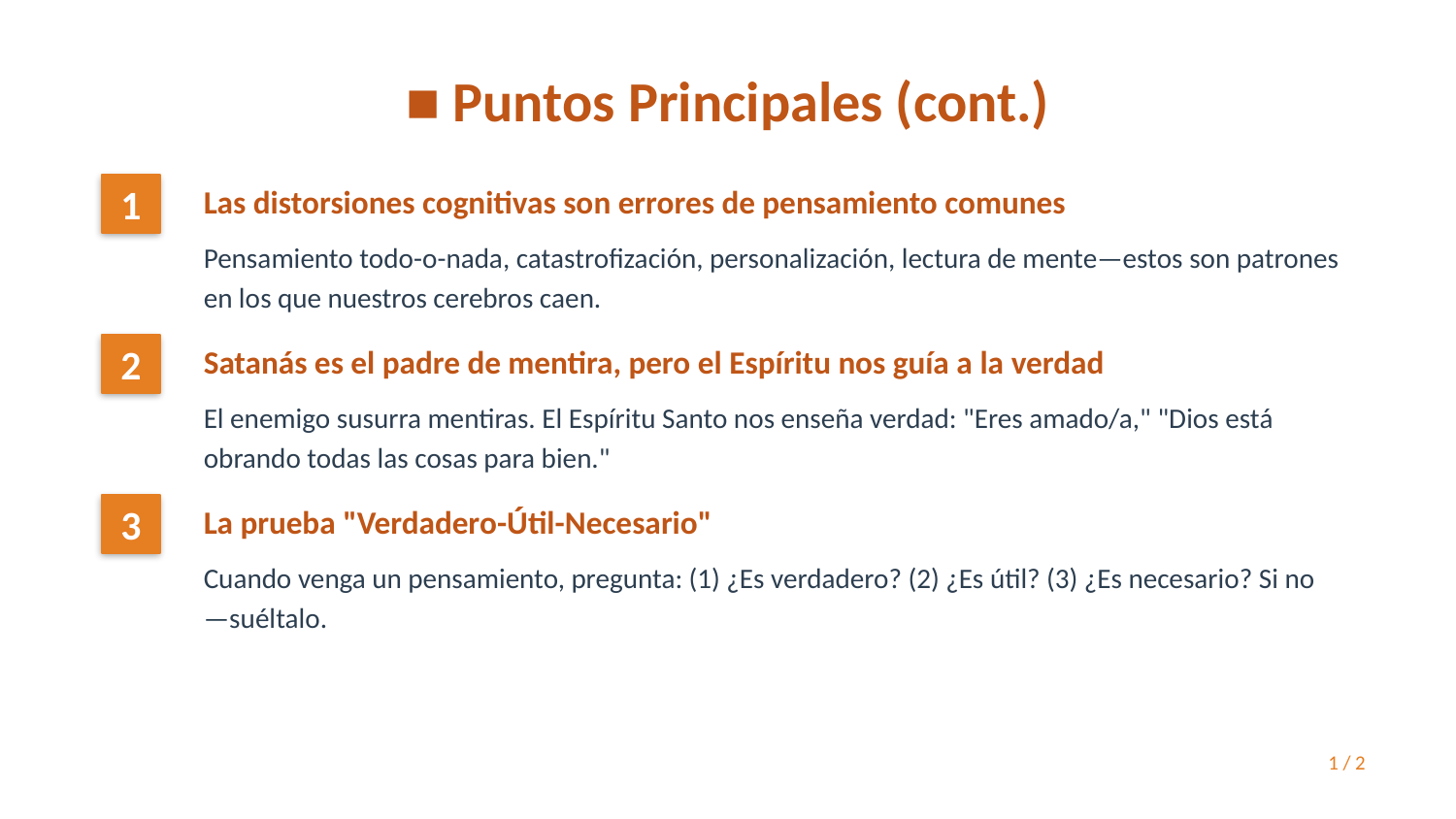

■ Puntos Principales (cont.)
1
Las distorsiones cognitivas son errores de pensamiento comunes
Pensamiento todo-o-nada, catastrofización, personalización, lectura de mente—estos son patrones en los que nuestros cerebros caen.
2
Satanás es el padre de mentira, pero el Espíritu nos guía a la verdad
El enemigo susurra mentiras. El Espíritu Santo nos enseña verdad: "Eres amado/a," "Dios está obrando todas las cosas para bien."
3
La prueba "Verdadero-Útil-Necesario"
Cuando venga un pensamiento, pregunta: (1) ¿Es verdadero? (2) ¿Es útil? (3) ¿Es necesario? Si no—suéltalo.
1 / 2